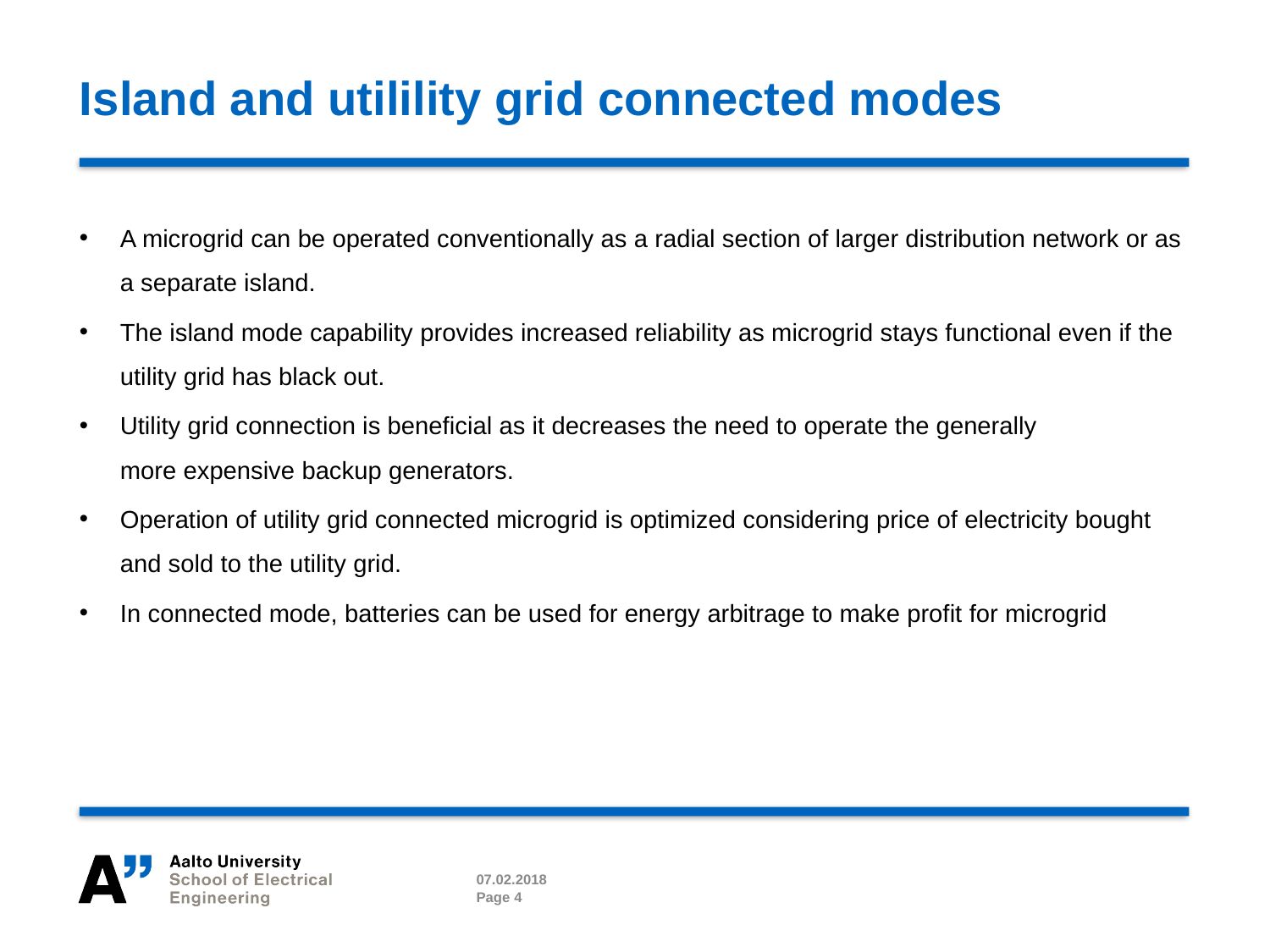

# Island and utilility grid connected modes
A microgrid can be operated conventionally as a radial section of larger distribution network or as a separate island.
The island mode capability provides increased reliability as microgrid stays functional even if the utility grid has black out.
Utility grid connection is beneficial as it decreases the need to operate the generally more expensive backup generators.
Operation of utility grid connected microgrid is optimized considering price of electricity bought and sold to the utility grid.
In connected mode, batteries can be used for energy arbitrage to make profit for microgrid

07.02.2018
Page 4